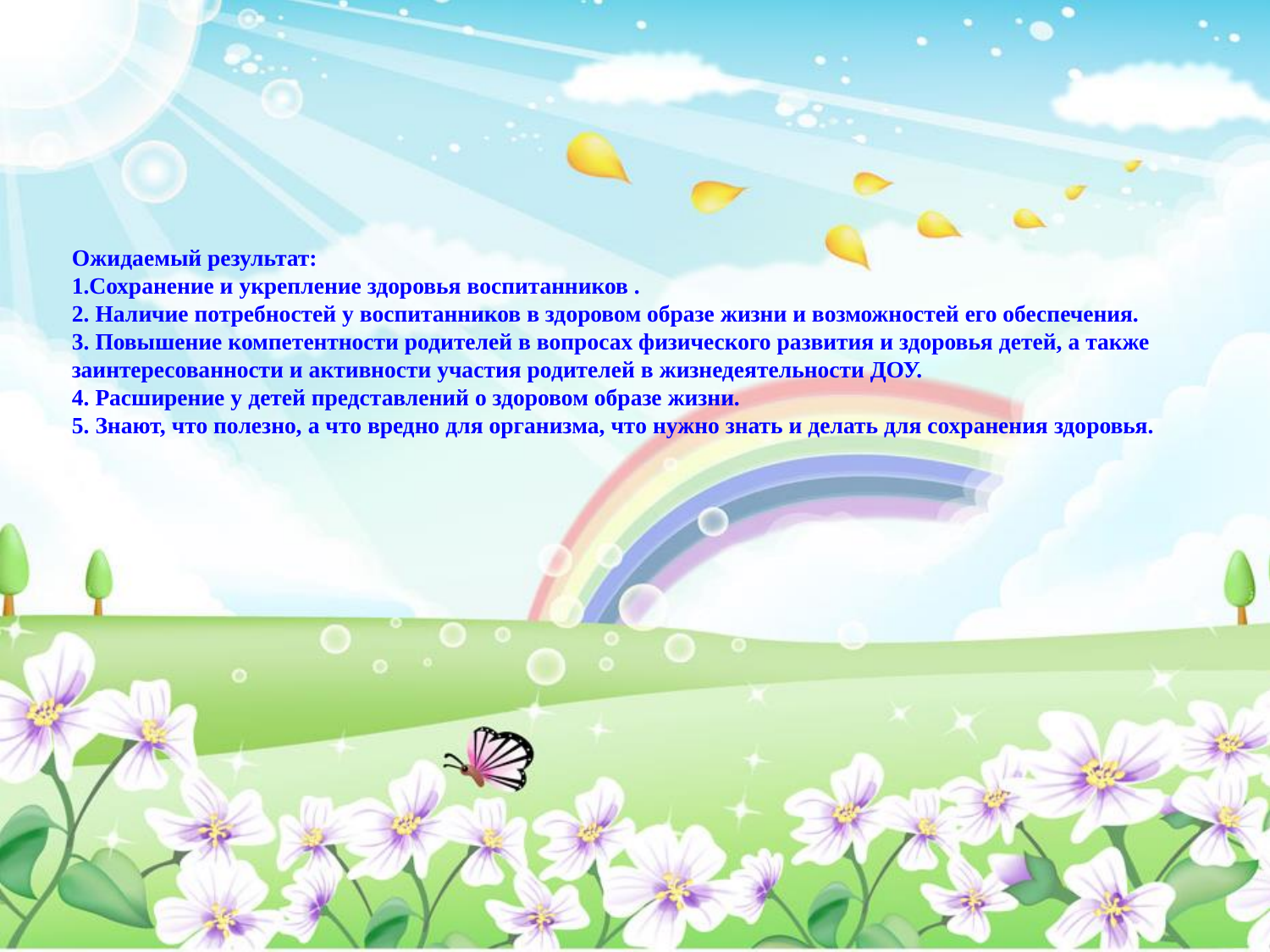

# Ожидаемый результат: 1.Сохранение и укрепление здоровья воспитанников . 2. Наличие потребностей у воспитанников в здоровом образе жизни и возможностей его обеспечения. 3. Повышение компетентности родителей в вопросах физического развития и здоровья детей, а также заинтересованности и активности участия родителей в жизнедеятельности ДОУ. 4. Расширение у детей представлений о здоровом образе жизни. 5. Знают, что полезно, а что вредно для организма, что нужно знать и делать для сохранения здоровья.